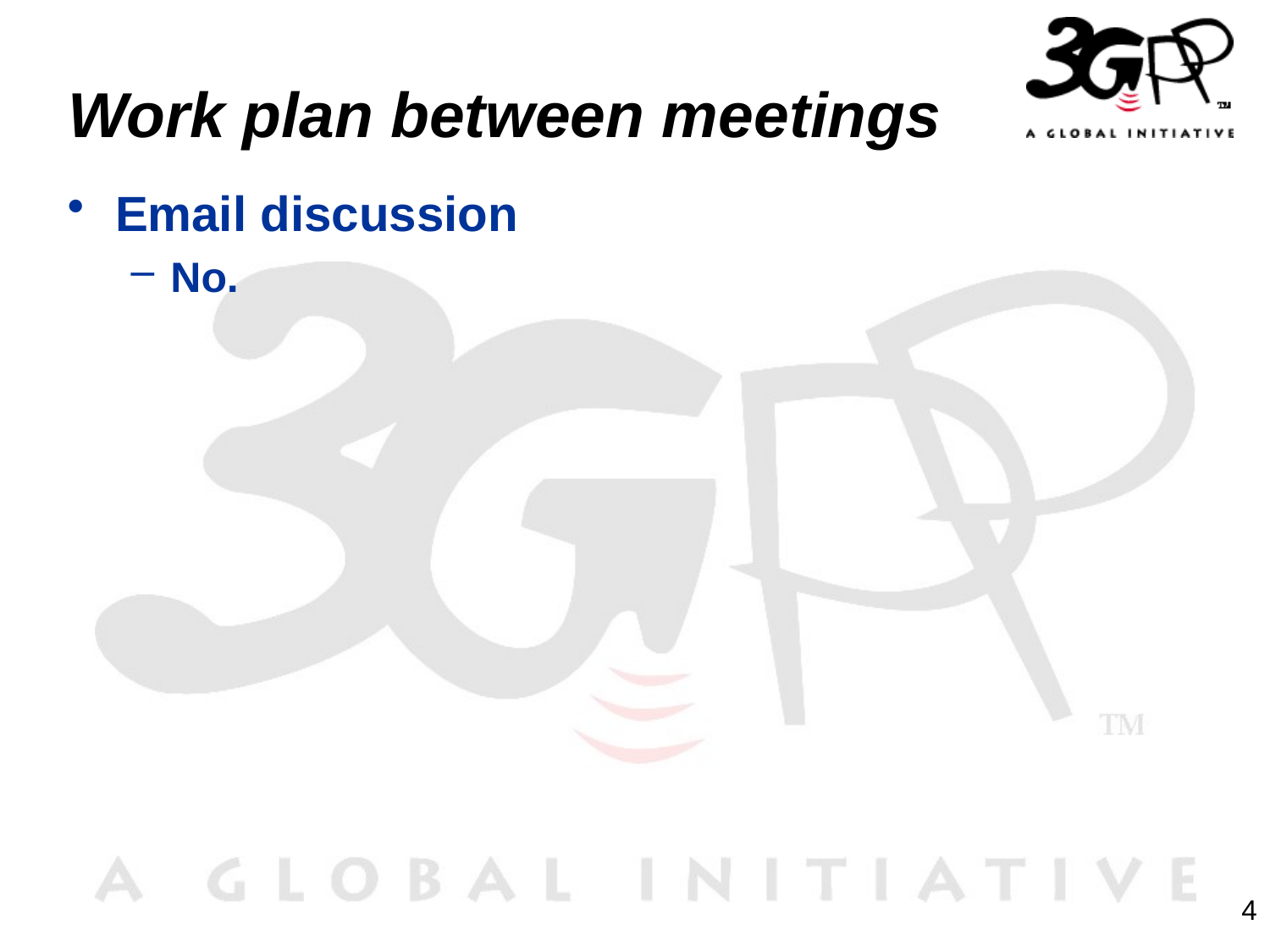

# Work plan between meetings
Email discussion
No.

4